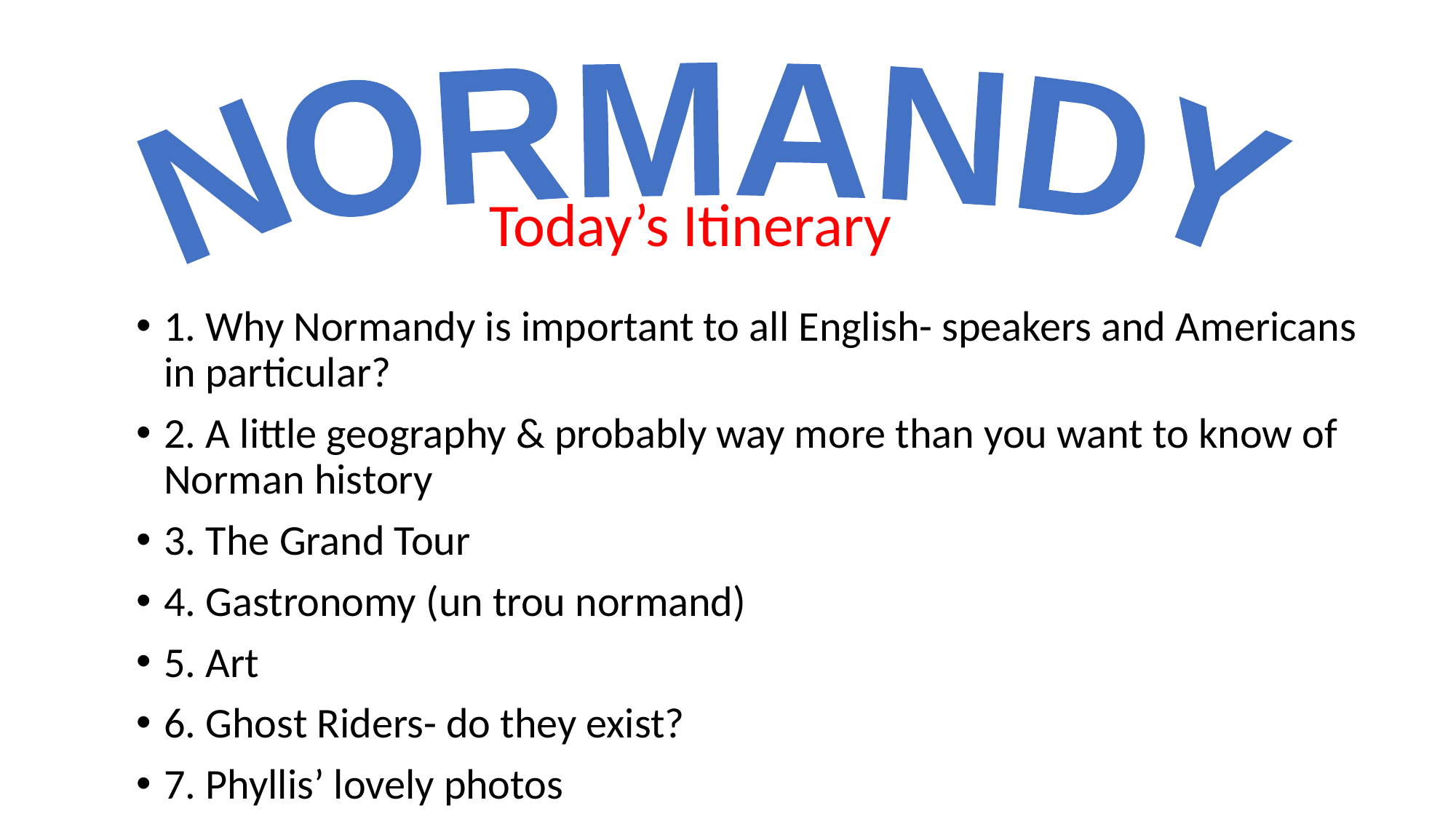

NORMANDY
Today’s Itinerary
1. Why Normandy is important to all English- speakers and Americans in particular?
2. A little geography & probably way more than you want to know of Norman history
3. The Grand Tour
4. Gastronomy (un trou normand)
5. Art
6. Ghost Riders- do they exist?
7. Phyllis’ lovely photos